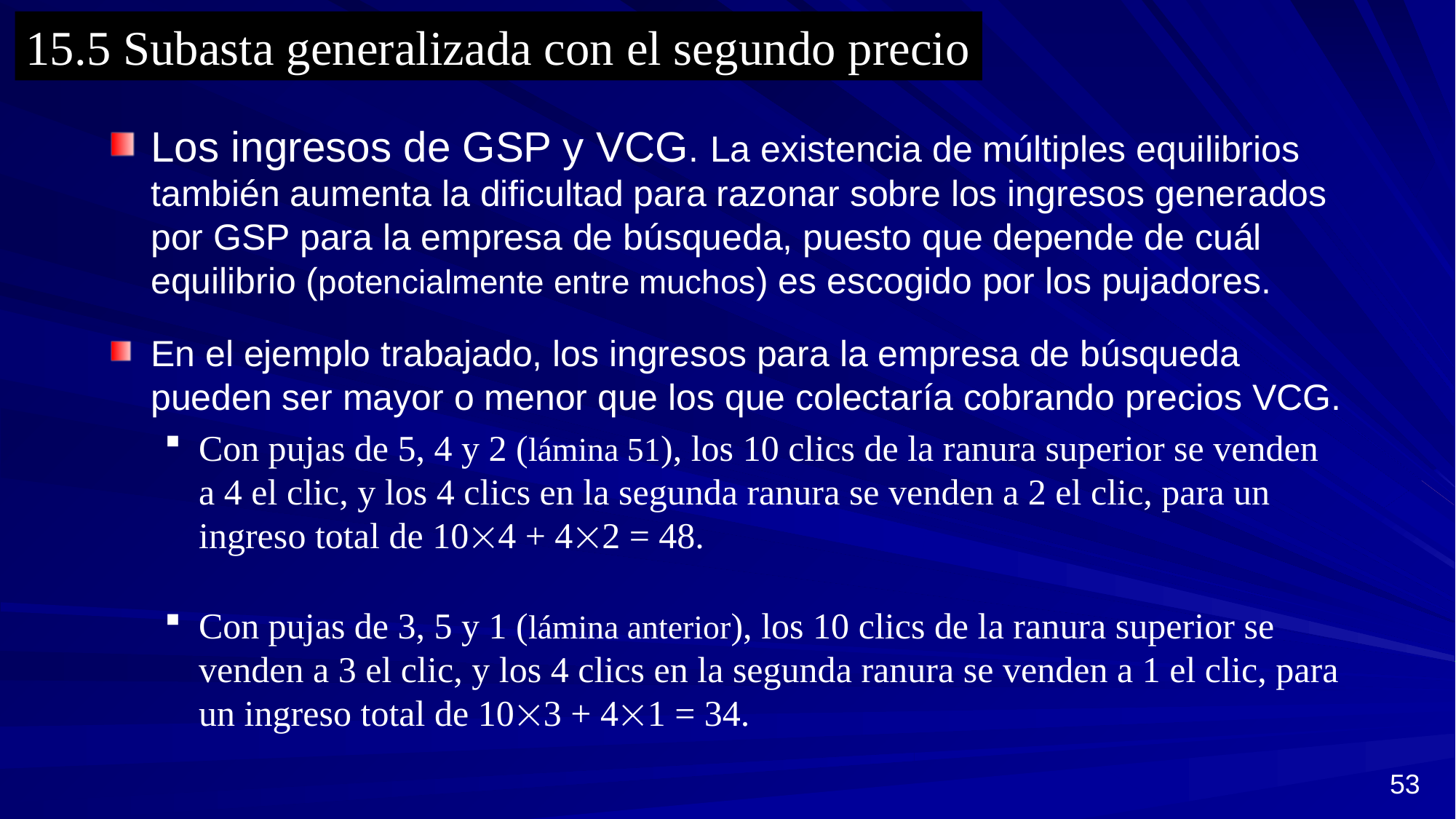

15.5 Subasta generalizada con el segundo precio
Los ingresos de GSP y VCG. La existencia de múltiples equilibrios también aumenta la dificultad para razonar sobre los ingresos generados por GSP para la empresa de búsqueda, puesto que depende de cuál equilibrio (potencialmente entre muchos) es escogido por los pujadores.

En el ejemplo trabajado, los ingresos para la empresa de búsqueda pueden ser mayor o menor que los que colectaría cobrando precios VCG.
Con pujas de 5, 4 y 2 (lámina 51), los 10 clics de la ranura superior se venden a 4 el clic, y los 4 clics en la segunda ranura se venden a 2 el clic, para un ingreso total de 10×4 + 4×2 = 48.

Con pujas de 3, 5 y 1 (lámina anterior), los 10 clics de la ranura superior se venden a 3 el clic, y los 4 clics en la segunda ranura se venden a 1 el clic, para un ingreso total de 10×3 + 4×1 = 34.
53